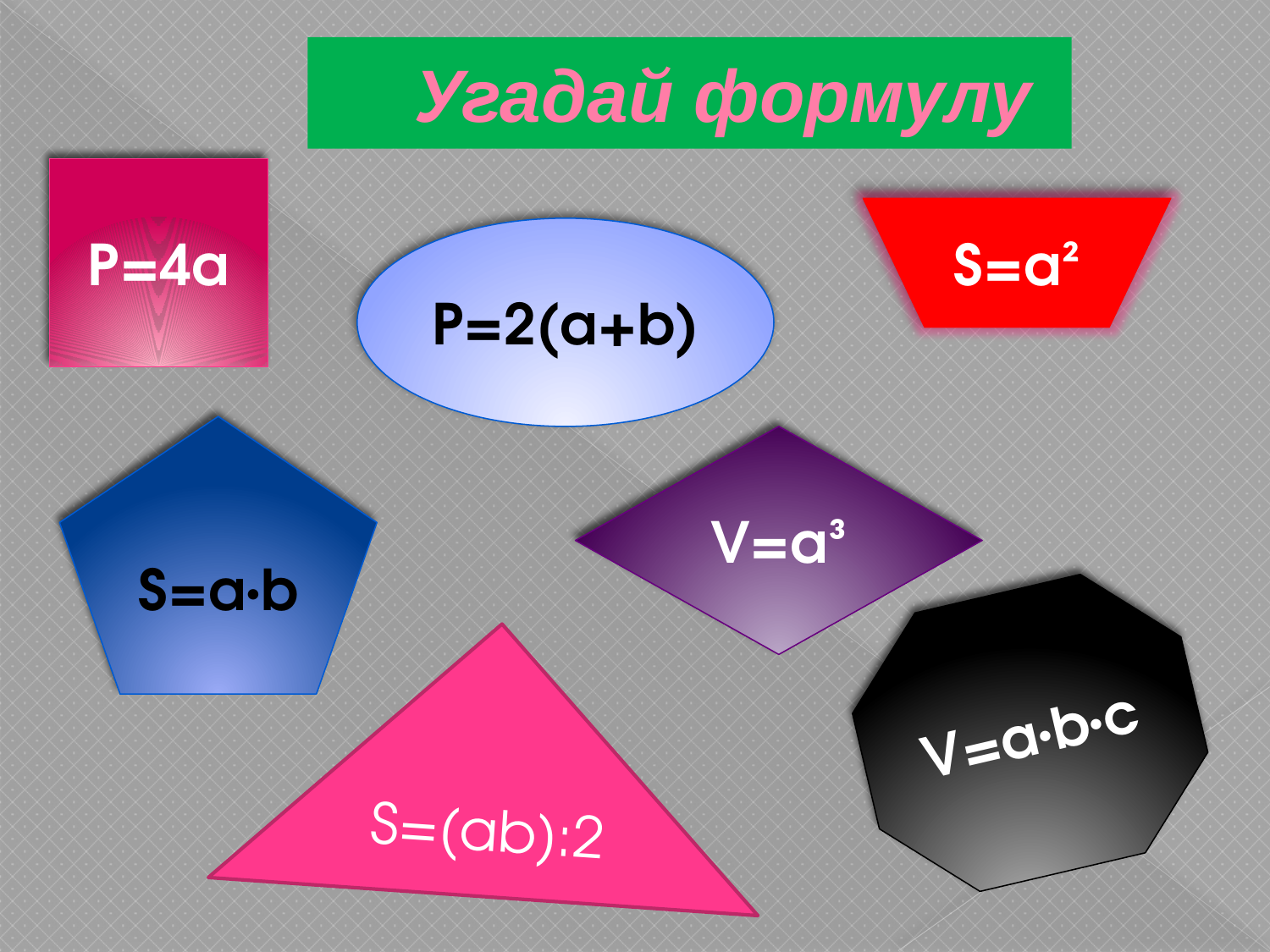

# Угадай формулу
P=4a
S=a²
P=2(a+b)
S=a·b
V=a³
V=a·b·c
S=(ab):2